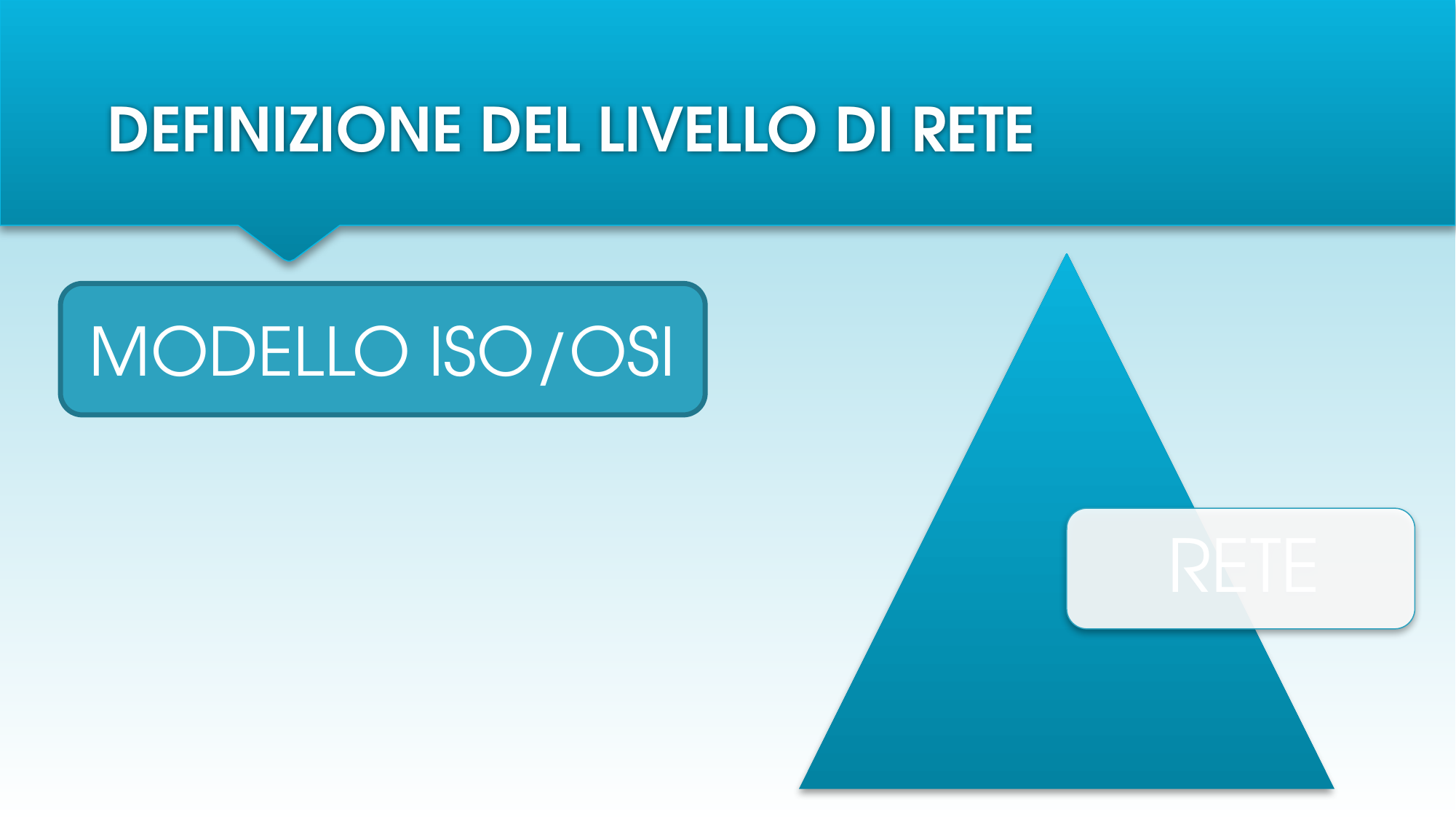

# DEFINIZIONE DEL LIVELLO DI RETE

RETE

MODELLO ISO/OSI